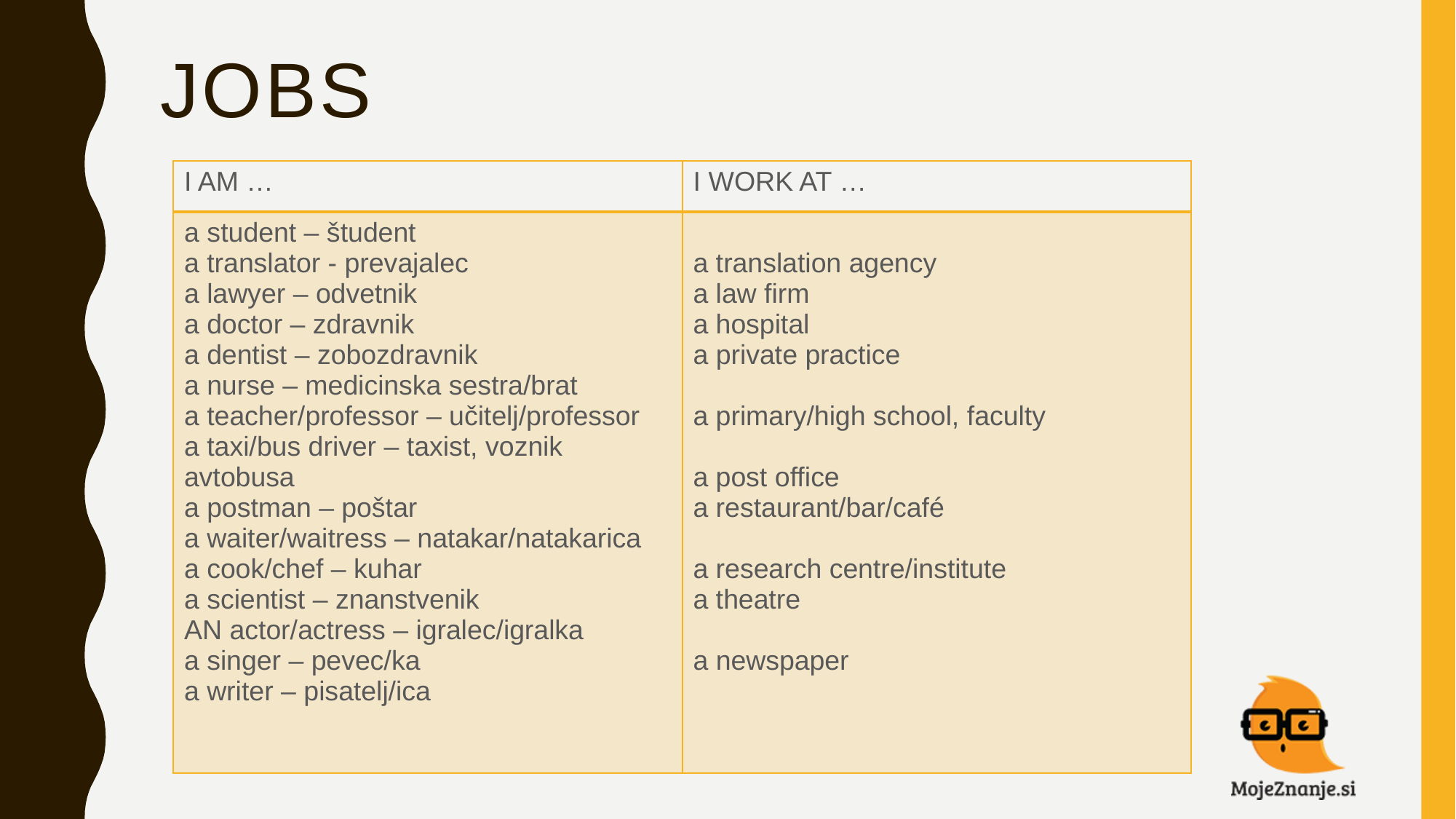

# JOBS
| I AM … | I WORK AT … |
| --- | --- |
| a student – študent a translator - prevajalec a lawyer – odvetnik a doctor – zdravnik a dentist – zobozdravnik a nurse – medicinska sestra/brat a teacher/professor – učitelj/professor a taxi/bus driver – taxist, voznik avtobusa a postman – poštar a waiter/waitress – natakar/natakarica a cook/chef – kuhar a scientist – znanstvenik AN actor/actress – igralec/igralka a singer – pevec/ka a writer – pisatelj/ica | a translation agency a law firm a hospital a private practice a primary/high school, faculty a post office a restaurant/bar/café a research centre/institute a theatre a newspaper |